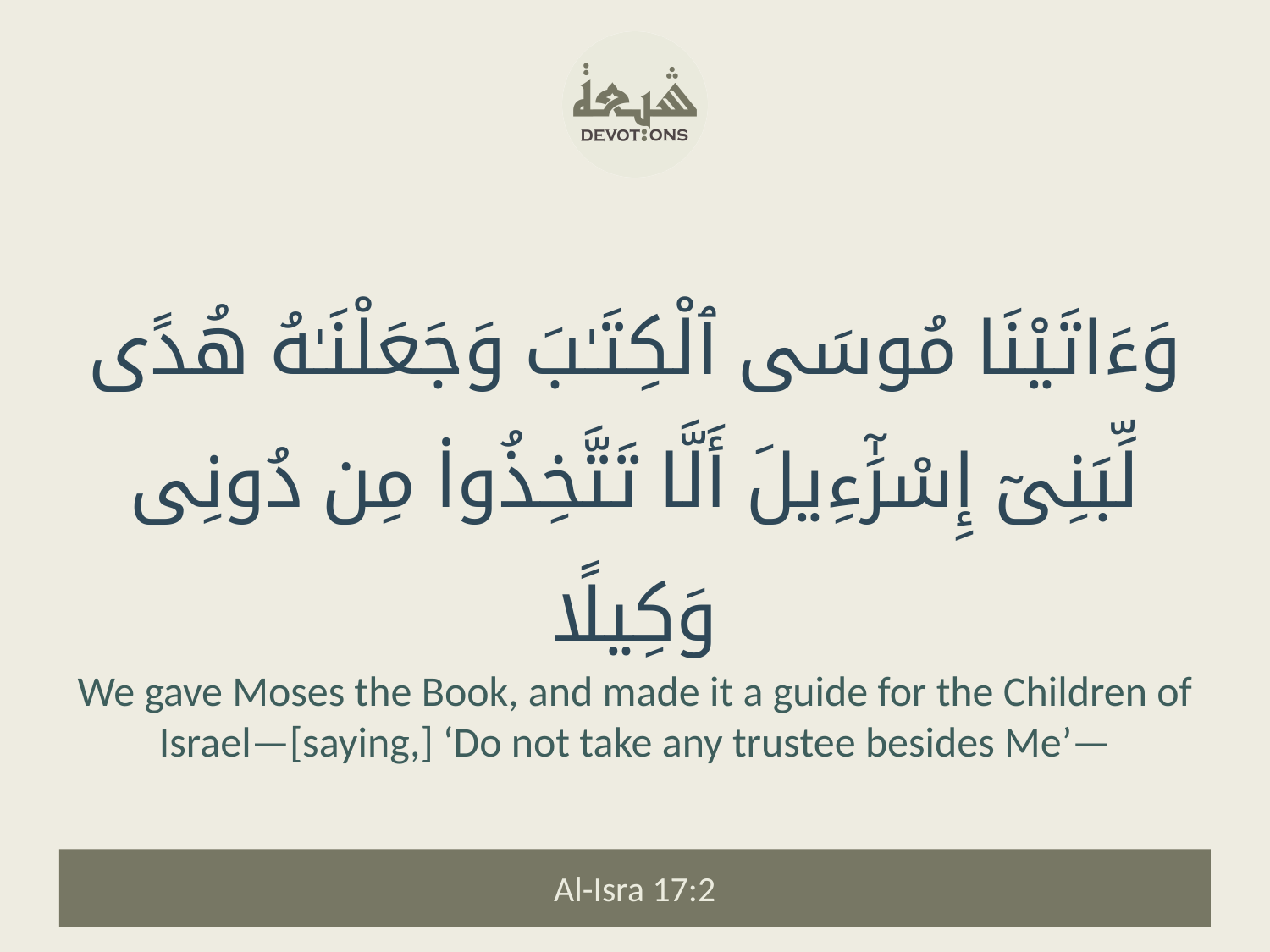

وَءَاتَيْنَا مُوسَى ٱلْكِتَـٰبَ وَجَعَلْنَـٰهُ هُدًى لِّبَنِىٓ إِسْرَٰٓءِيلَ أَلَّا تَتَّخِذُوا۟ مِن دُونِى وَكِيلًا
We gave Moses the Book, and made it a guide for the Children of Israel—[saying,] ‘Do not take any trustee besides Me’—
Al-Isra 17:2